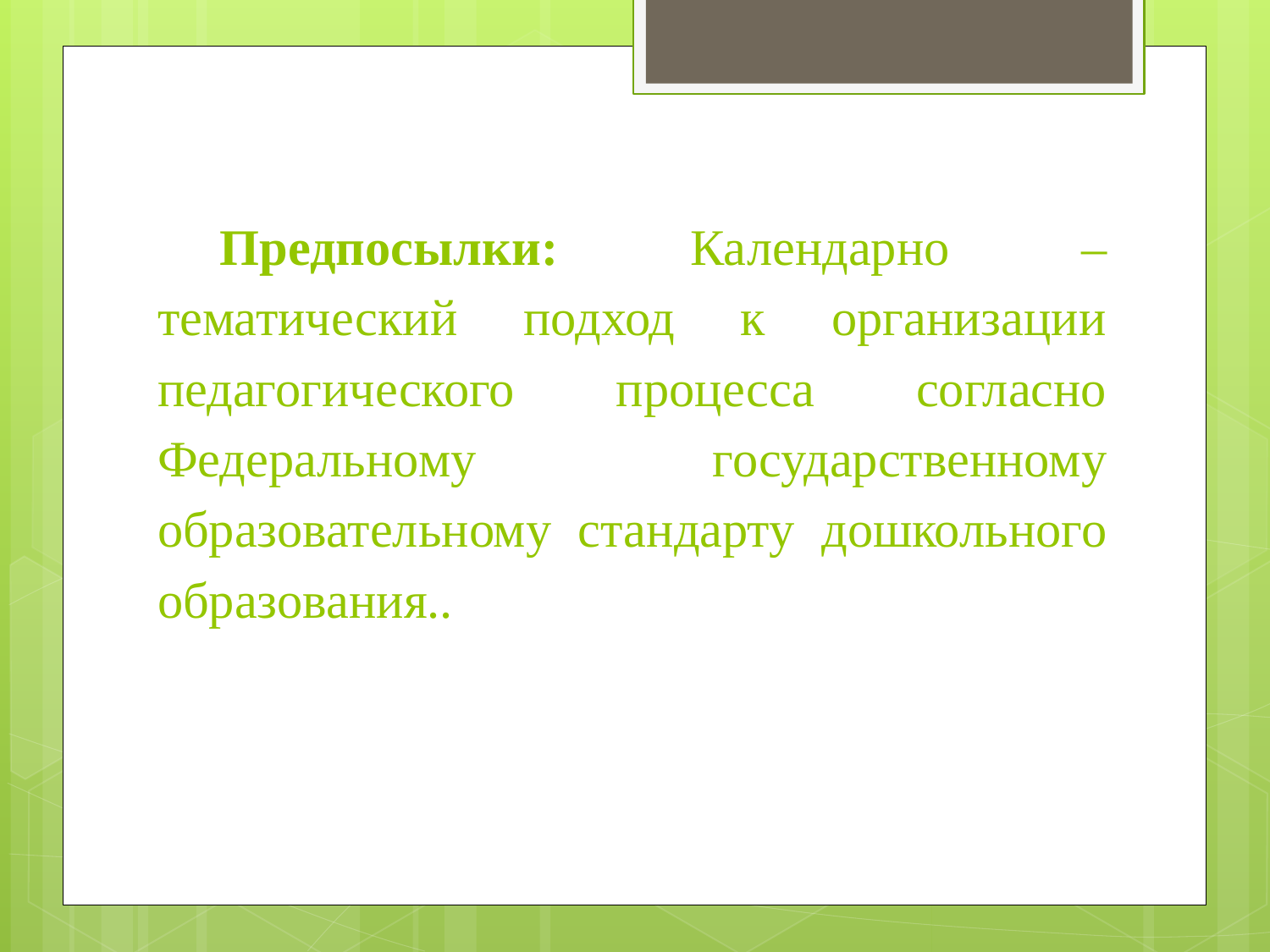

# Предпосылки: Календарно – тематический подход к организации педагогического процесса согласно Федеральному государственному образовательному стандарту дошкольного образования..